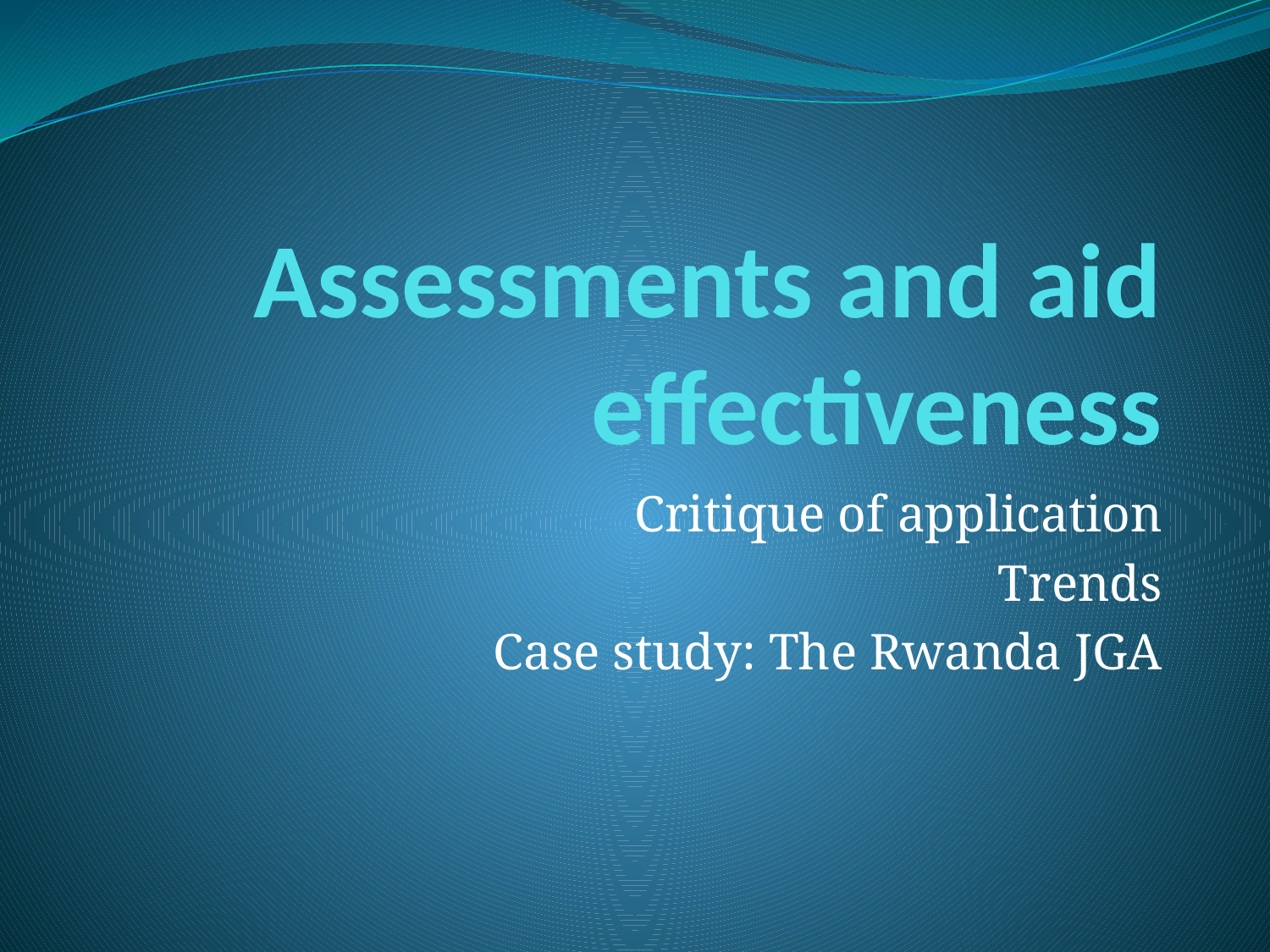

# Assessments and aid effectiveness
Critique of application
Trends
Case study: The Rwanda JGA